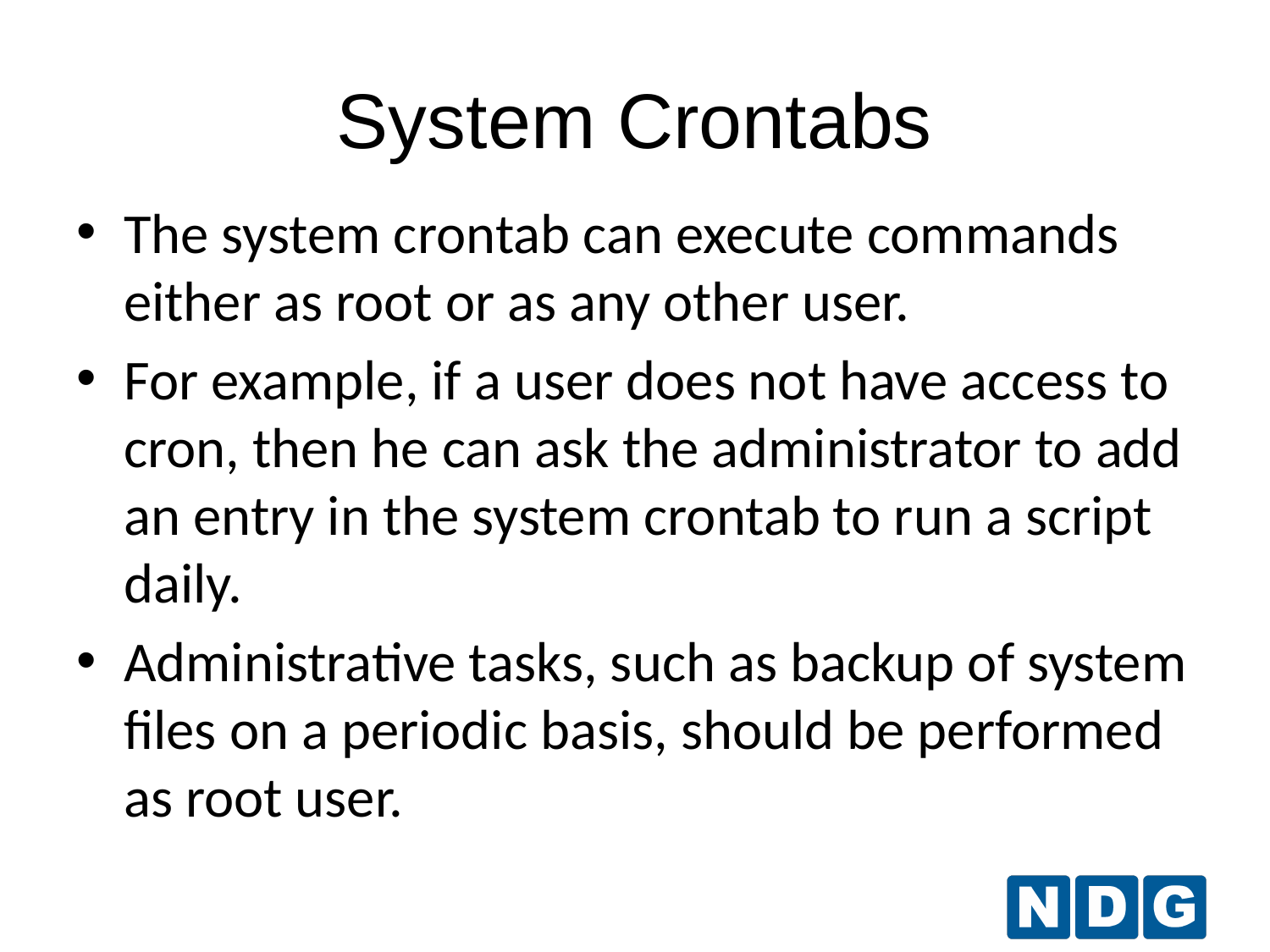

System Crontabs
The system crontab can execute commands either as root or as any other user.
For example, if a user does not have access to cron, then he can ask the administrator to add an entry in the system crontab to run a script daily.
Administrative tasks, such as backup of system files on a periodic basis, should be performed as root user.